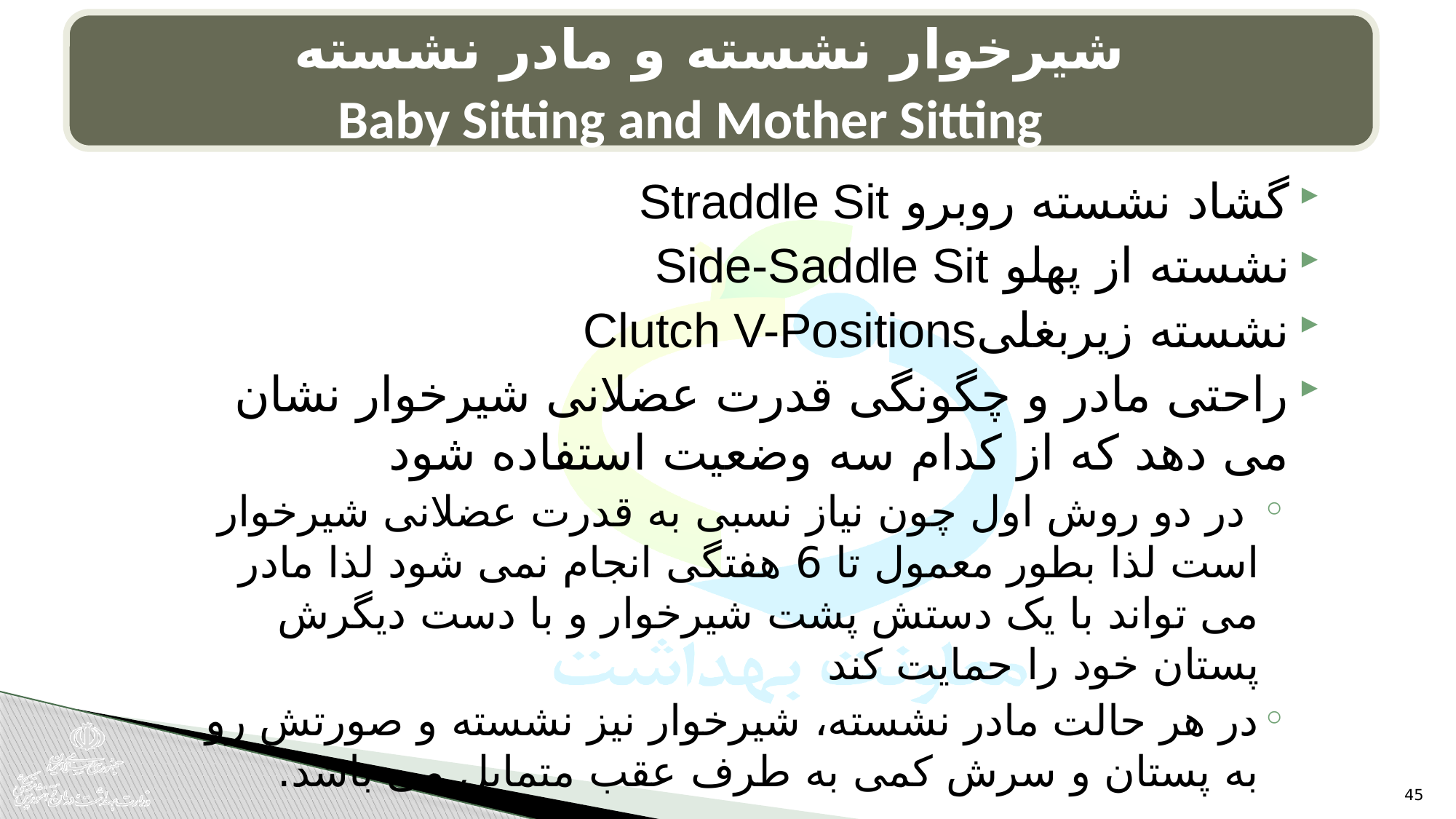

شیرخوار نشسته و مادر نشسته
  Baby Sitting and Mother Sitting

گشاد نشسته روبرو Straddle Sit
نشسته از پهلو Side-Saddle Sit
نشسته زیربغلیClutch V-Positions
راحتی مادر و چگونگی قدرت عضلانی شیرخوار نشان می دهد که از کدام سه وضعیت استفاده شود
 در دو روش اول چون نیاز نسبی به قدرت عضلانی شیرخوار است لذا بطور معمول تا 6 هفتگی انجام نمی شود لذا مادر می تواند با یک دستش پشت شیرخوار و با دست دیگرش پستان خود را حمایت کند
در هر حالت مادر نشسته، شيرخوار نیز نشسته و صورتش رو به پستان و سرش کمی به طرف عقب متمايل می باشد.

45